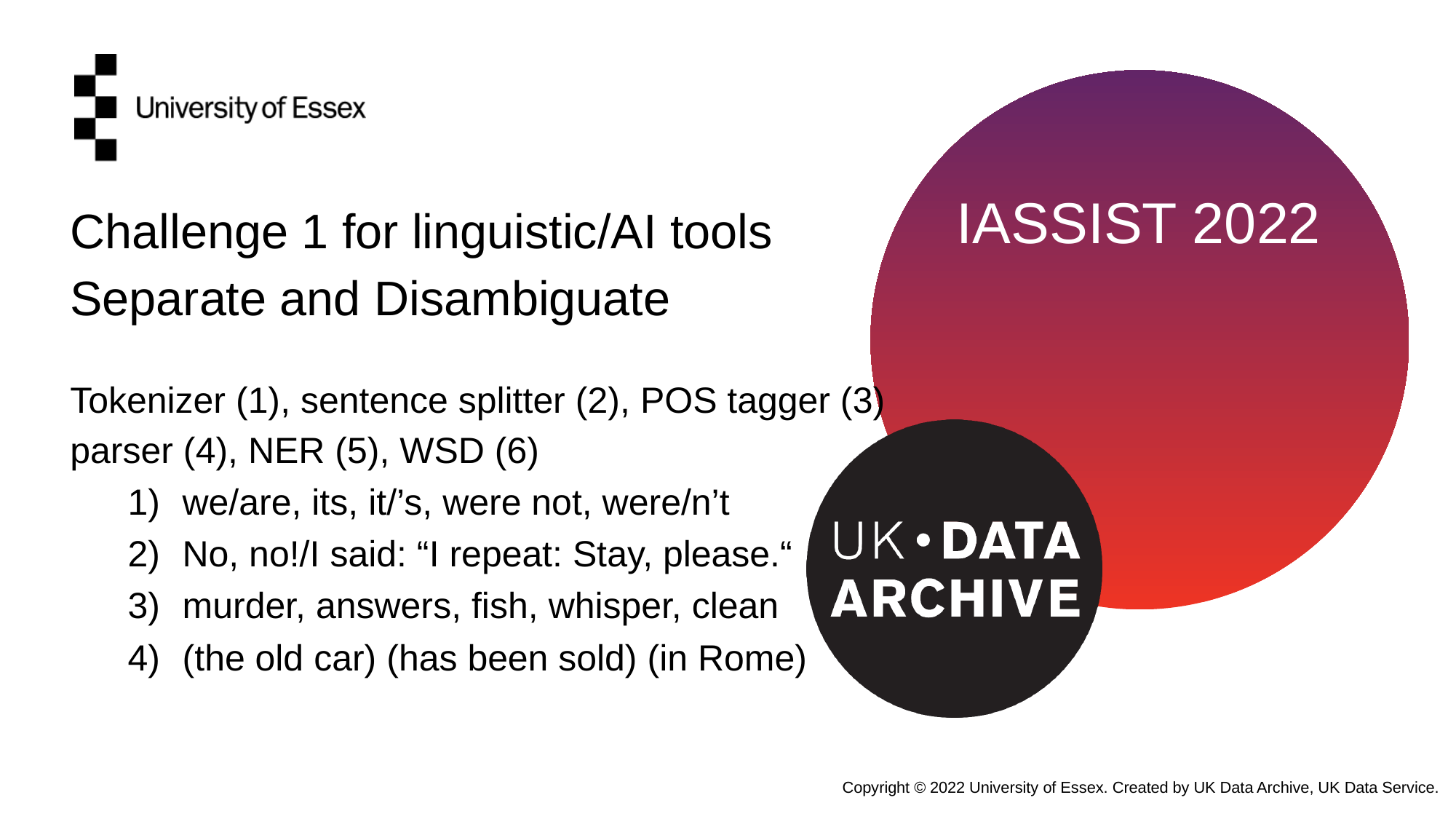

Challenge 1 for linguistic/AI tools
Separate and Disambiguate

Tokenizer (1), sentence splitter (2), POS tagger (3) parser (4), NER (5), WSD (6)
we/are, its, it/’s, were not, were/n’t
No, no!/I said: “I repeat: Stay, please.“
murder, answers, fish, whisper, clean
(the old car) (has been sold) (in Rome)

Copyright © 2022 University of Essex. Created by UK Data Archive, UK Data Service.